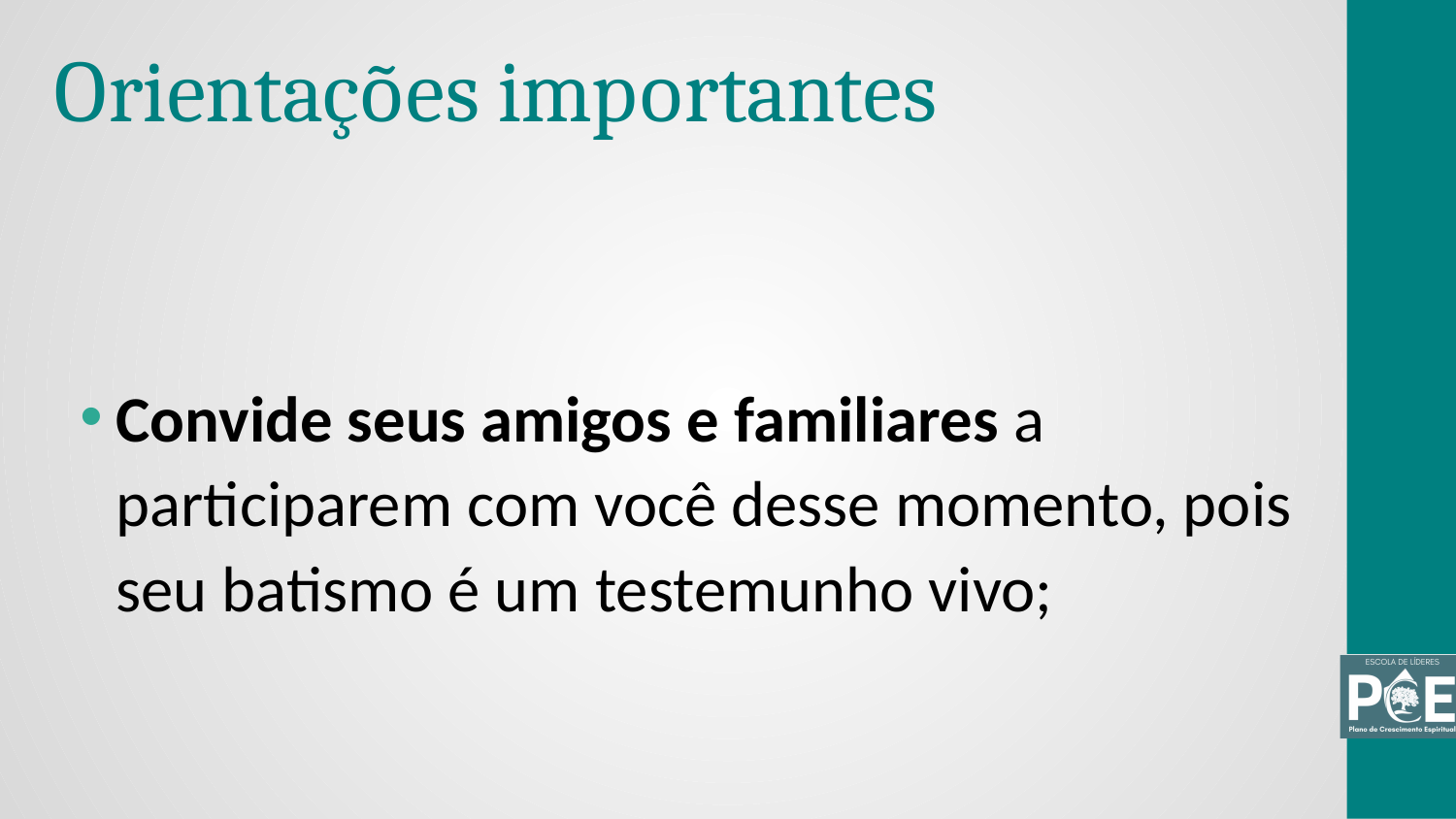

# Orientações importantes
Convide seus amigos e familiares a participarem com você desse momento, pois seu batismo é um testemunho vivo;